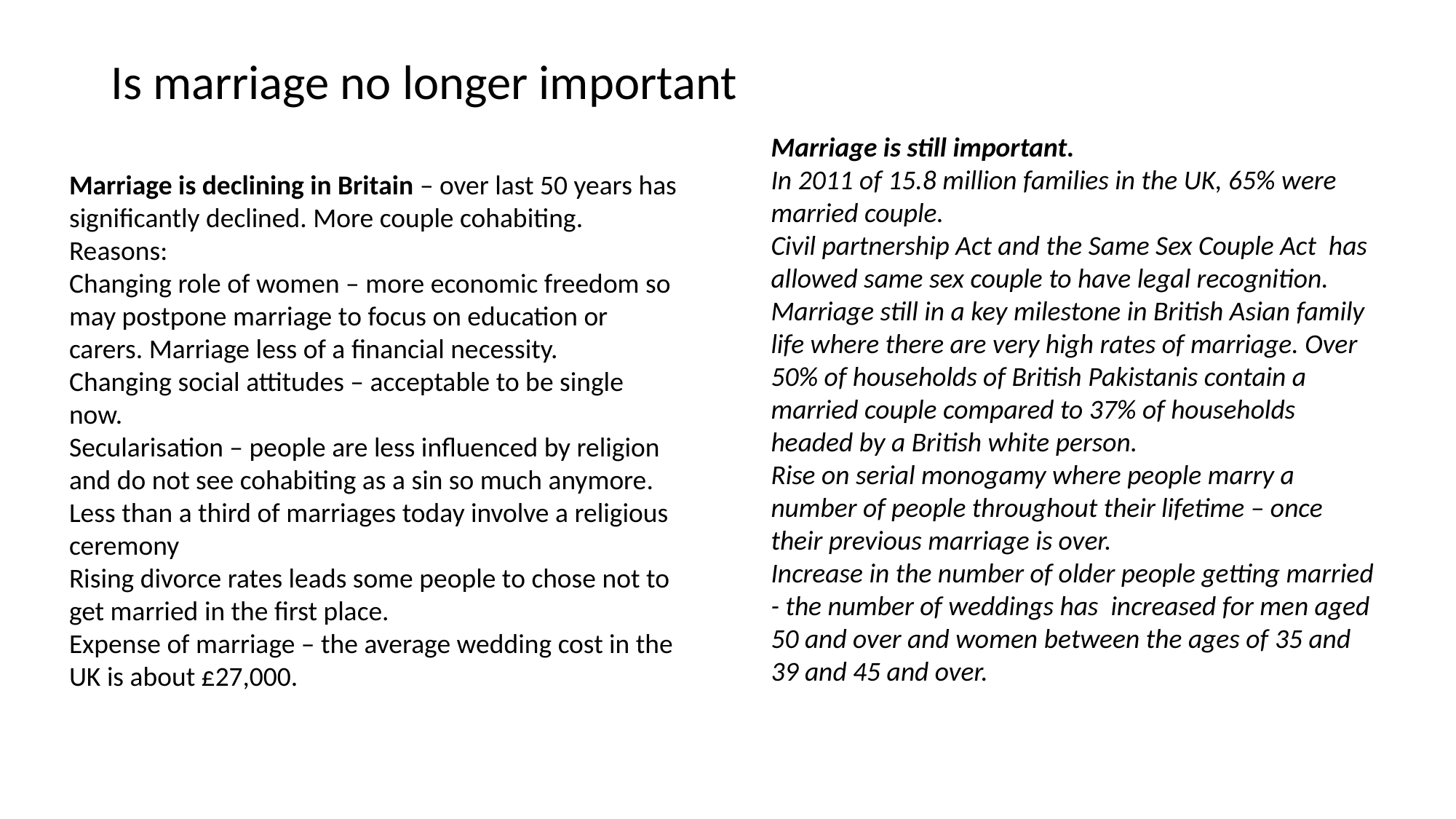

# Is marriage no longer important
Marriage is still important.
In 2011 of 15.8 million families in the UK, 65% were married couple.
Civil partnership Act and the Same Sex Couple Act  has allowed same sex couple to have legal recognition.
Marriage still in a key milestone in British Asian family life where there are very high rates of marriage. Over 50% of households of British Pakistanis contain a married couple compared to 37% of households headed by a British white person.
Rise on serial monogamy where people marry a number of people throughout their lifetime – once their previous marriage is over.
Increase in the number of older people getting married - the number of weddings has  increased for men aged 50 and over and women between the ages of 35 and 39 and 45 and over.

Marriage is declining in Britain – over last 50 years has significantly declined. More couple cohabiting.
Reasons:
Changing role of women – more economic freedom so may postpone marriage to focus on education or carers. Marriage less of a financial necessity.
Changing social attitudes – acceptable to be single now.
Secularisation – people are less influenced by religion and do not see cohabiting as a sin so much anymore.  Less than a third of marriages today involve a religious ceremony
Rising divorce rates leads some people to chose not to get married in the first place.
Expense of marriage – the average wedding cost in the UK is about £27,000.